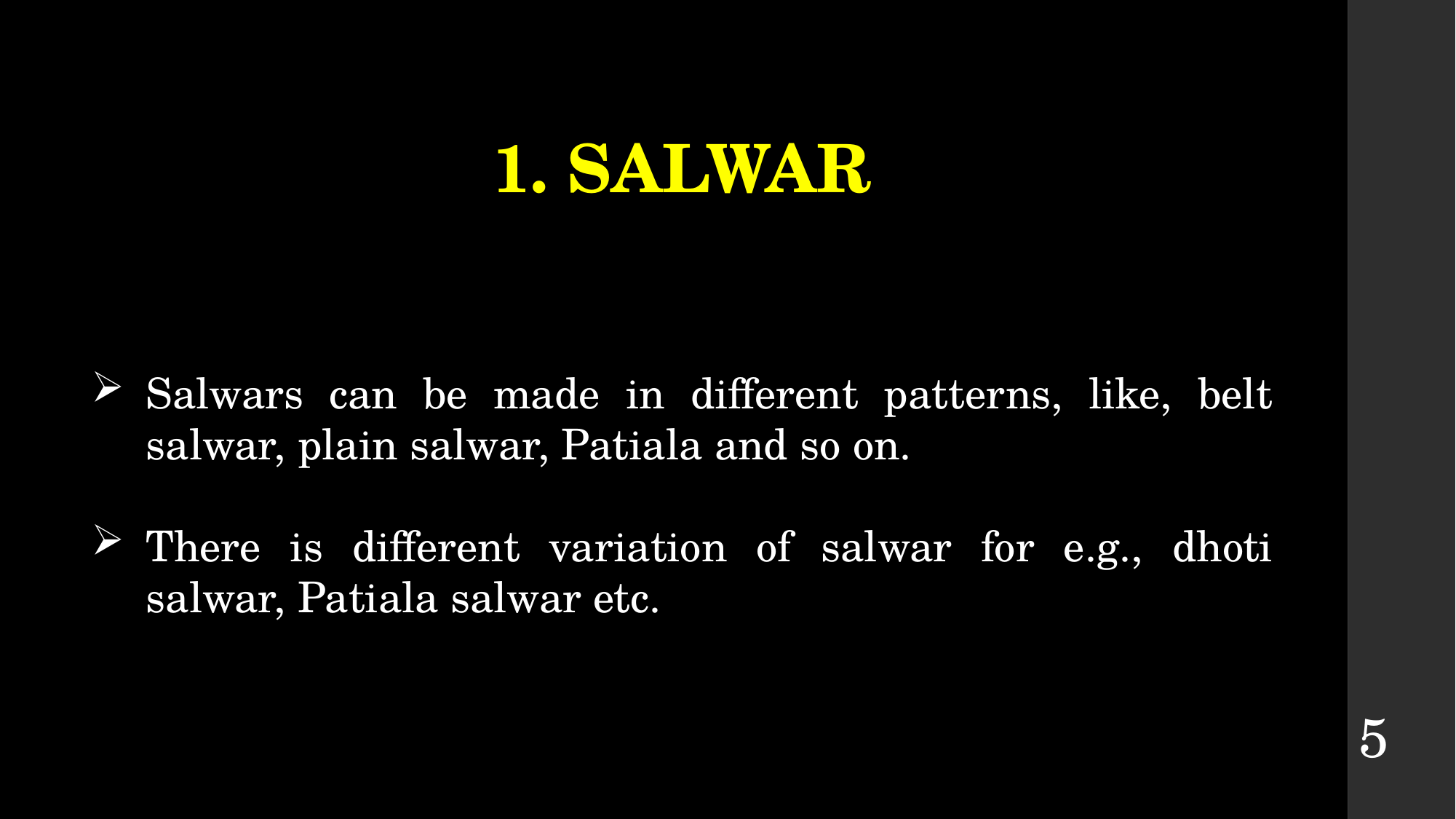

# 1. SALWAR
Salwars can be made in different patterns, like, belt salwar, plain salwar, Patiala and so on.

There is different variation of salwar for e.g., dhoti salwar, Patiala salwar etc.
5